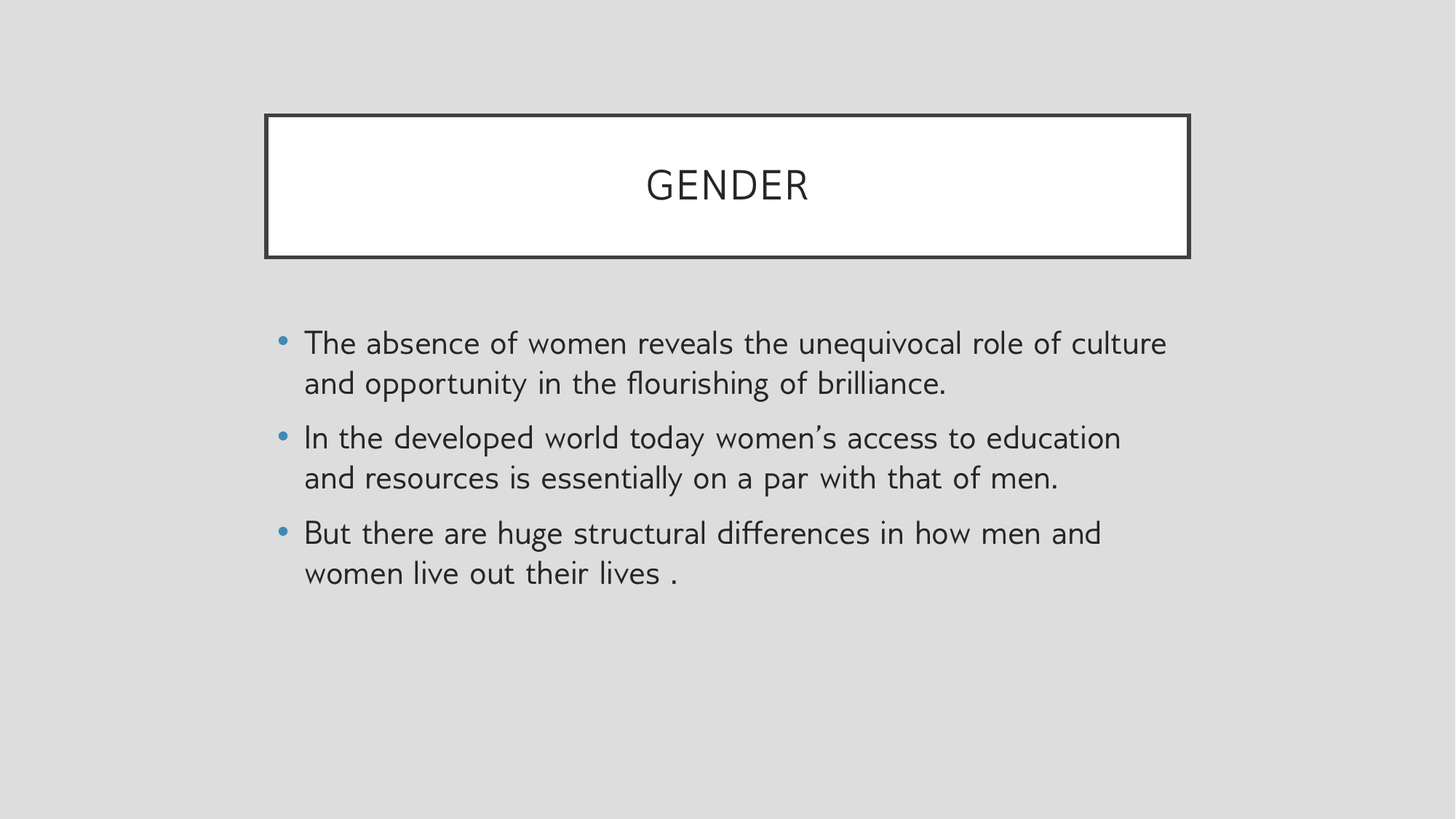

# gender
The absence of women reveals the unequivocal role of culture and opportunity in the flourishing of brilliance.
In the developed world today women’s access to education and resources is essentially on a par with that of men.
But there are huge structural differences in how men and women live out their lives .